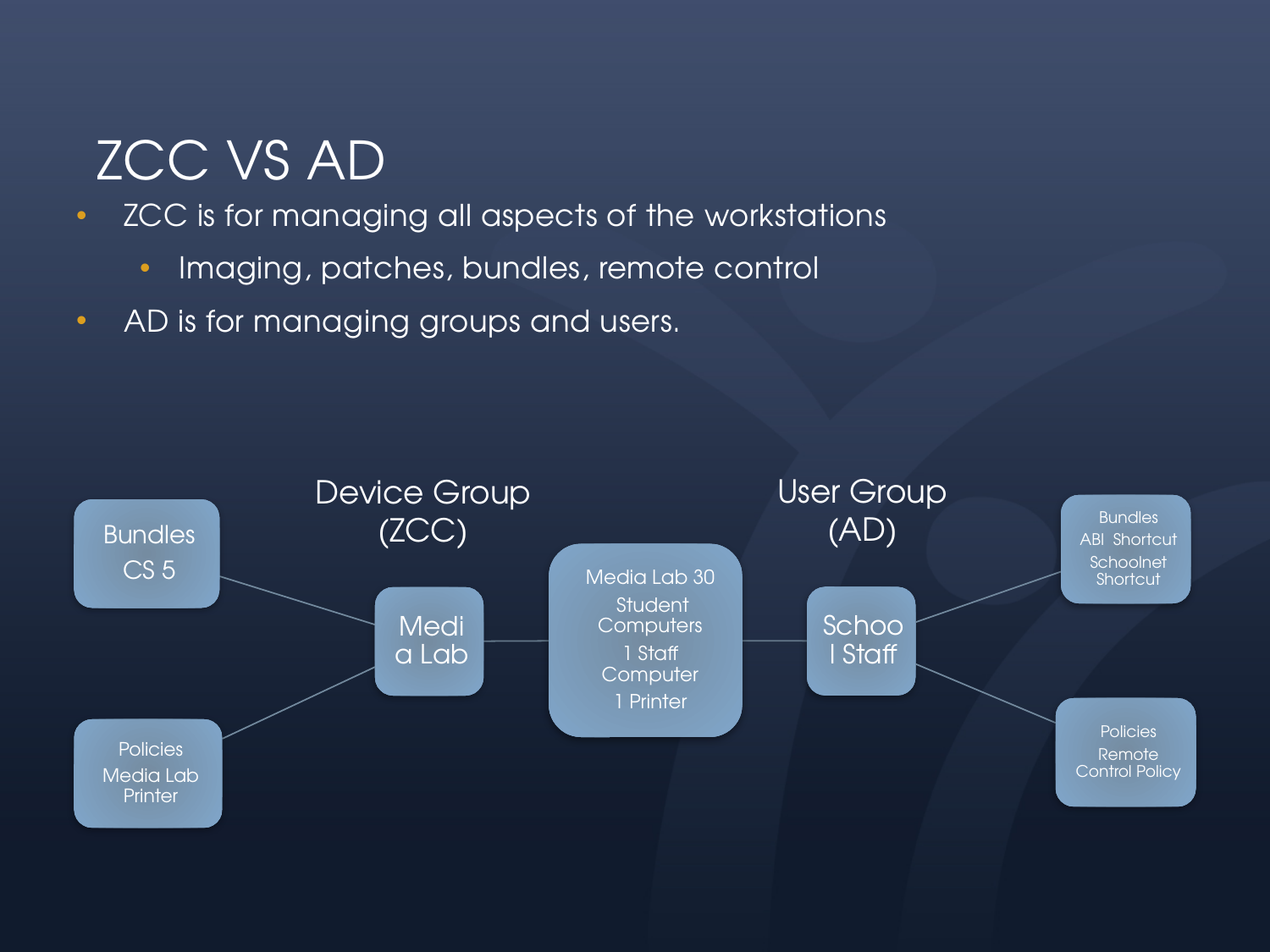

# ZCC vs AD
ZCC is for managing all aspects of the workstations
Imaging, patches, bundles, remote control
AD is for managing groups and users.
Media Lab 30
 Student Computers
1 Staff Computer
1 Printer
Media Lab
Bundles
CS 5
Policies
Media Lab Printer
School Staff
Bundles
ABI  Shortcut
Schoolnet Shortcut
Policies
Remote Control Policy
User Group
(AD)
Device Group
(ZCC)